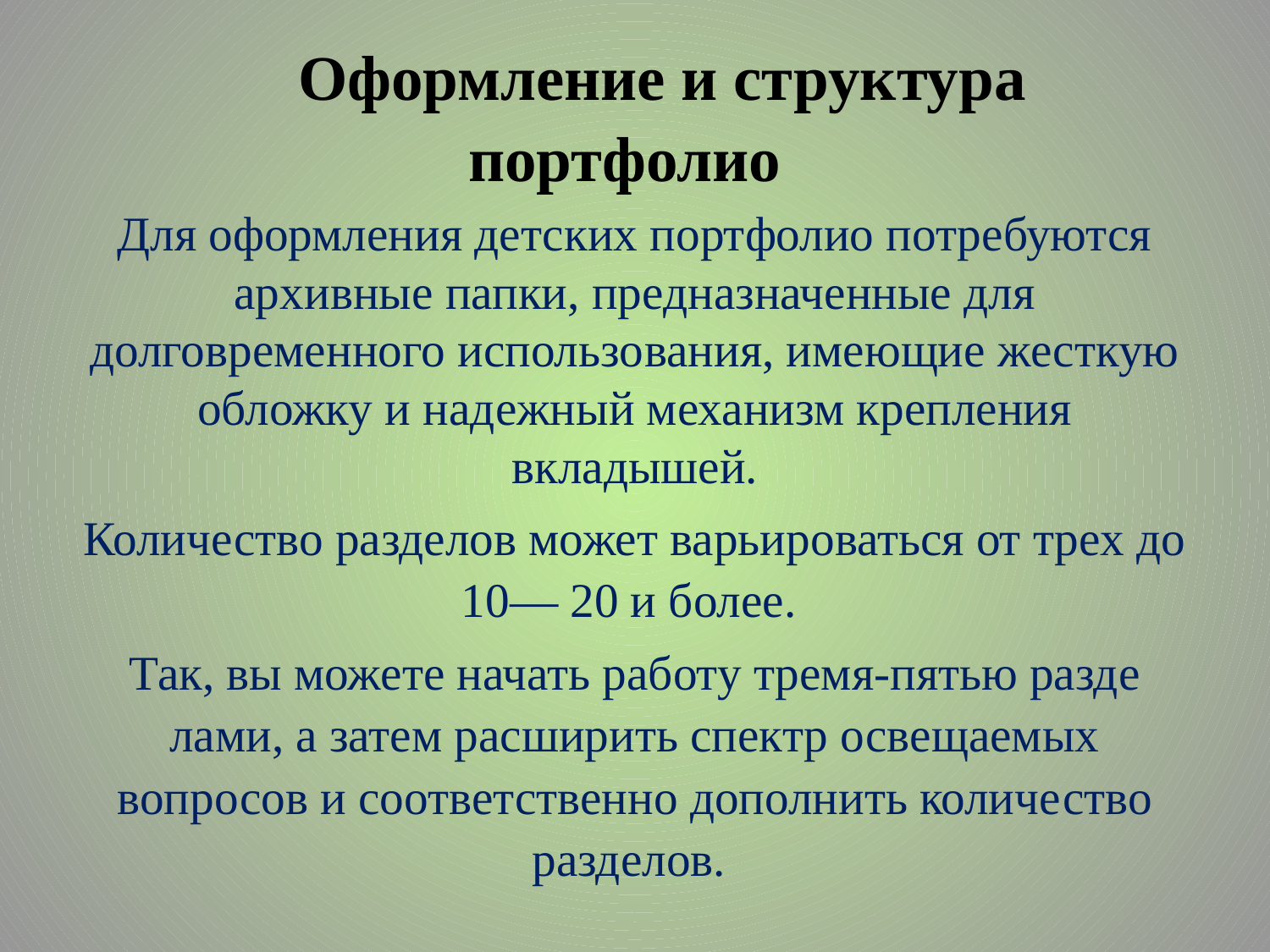

# Оформление и структура портфолио
Для оформления детских портфолио потребуются архи­вные папки, предназначенные для долговременного использо­вания, имеющие жесткую об­ложку и надежный механизм крепления вкладышей.
Количество разделов может варьироваться от трех до 10— 20 и более.
Так, вы можете на­чать работу тремя-пятью разде­лами, а затем расширить спектр освещаемых вопросов и соответственно дополнить количе­ство разделов.